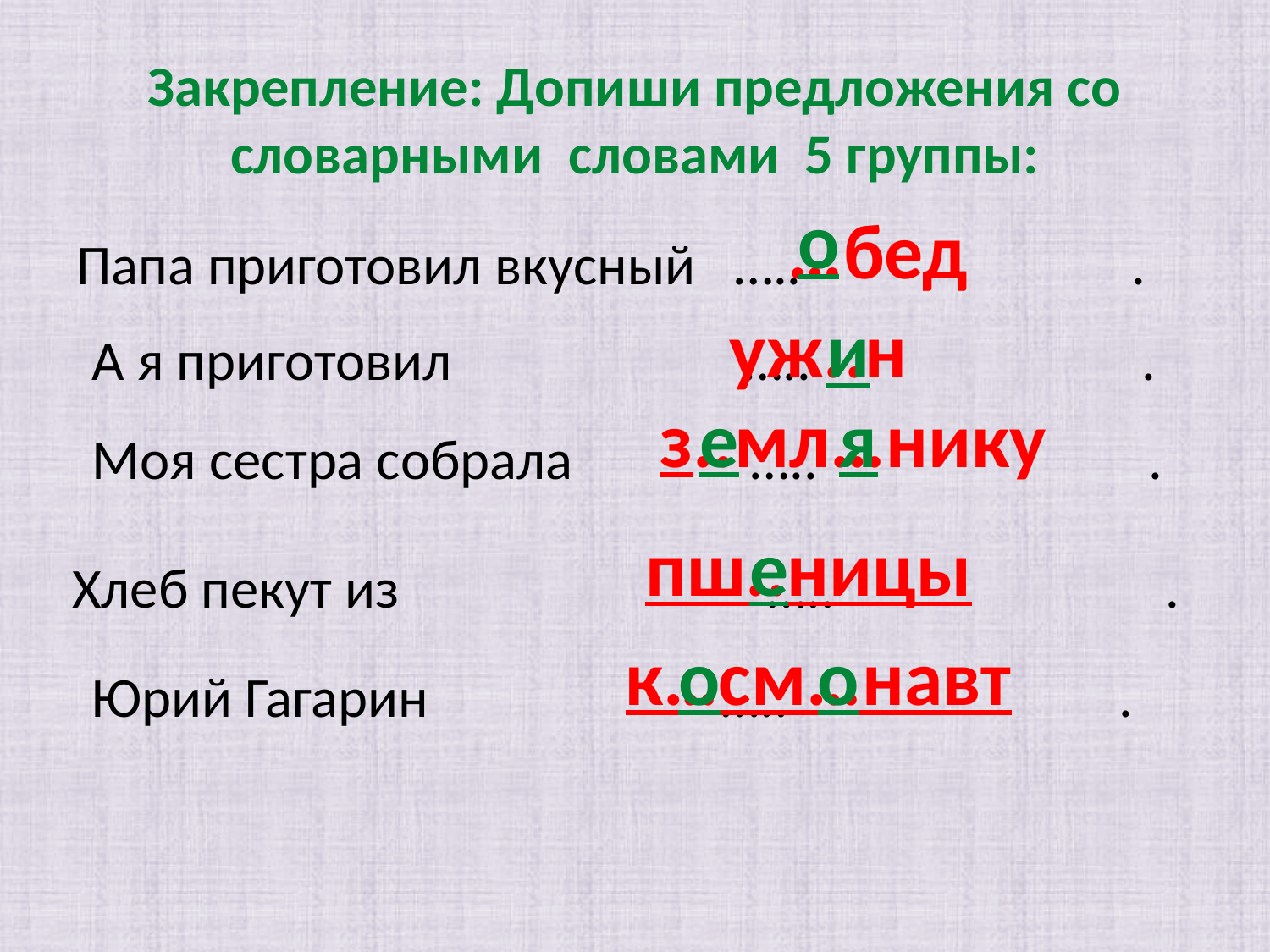

# Закрепление: Допиши предложения со словарными  словами  5 группы:
о
…бед
Папа приготовил вкусный   …..                          .
А я приготовил                       …..                          .
уж..н
и
з..мл…нику
е
я
Моя сестра собрала              …..                          .
пш..ницы
е
Хлеб пекут из                             …..                          .
к…см…навт
о
о
Юрий Гагарин                       …..                          .